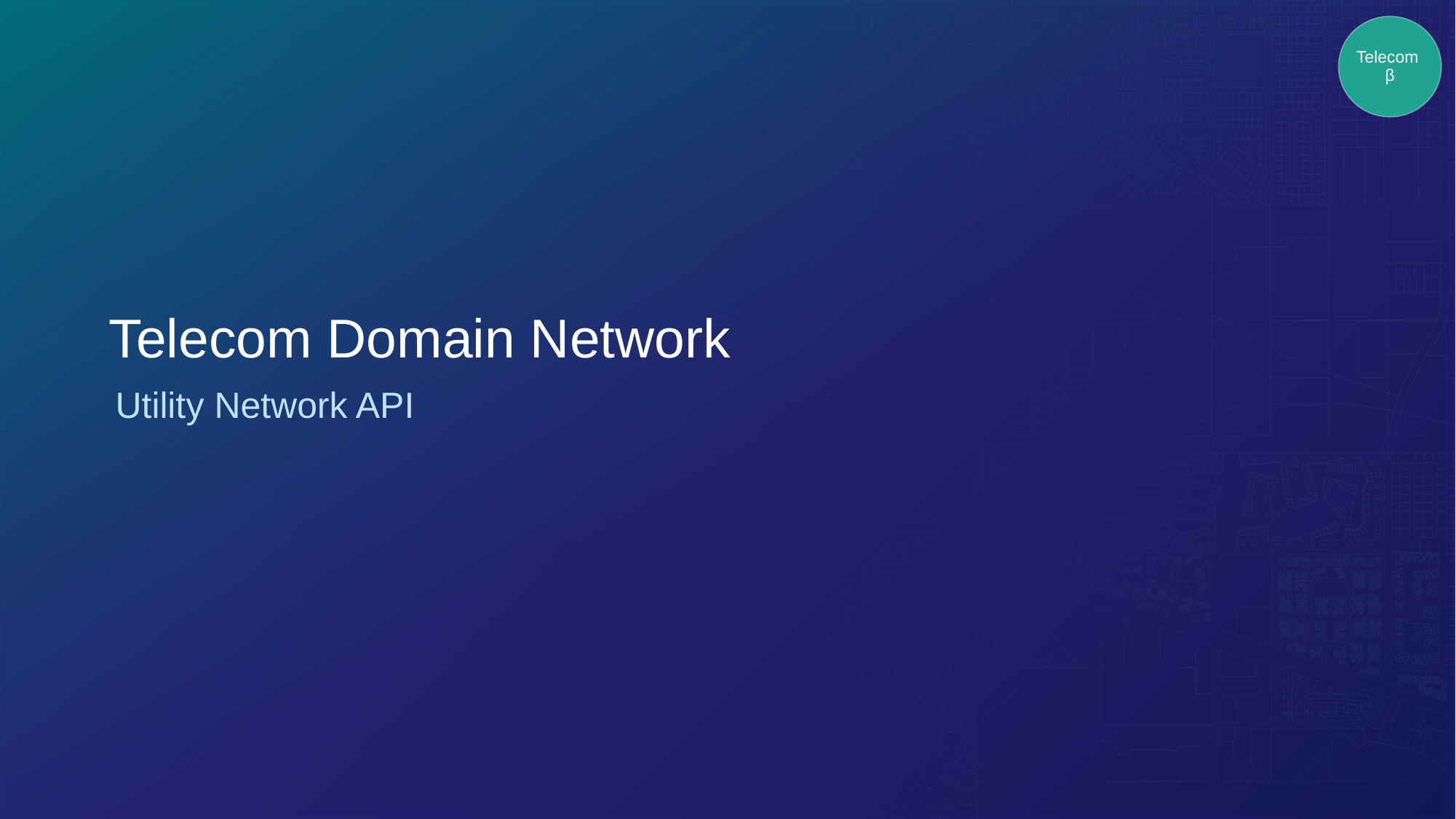

Telecom  β
# Telecom Domain Network
Utility Network API